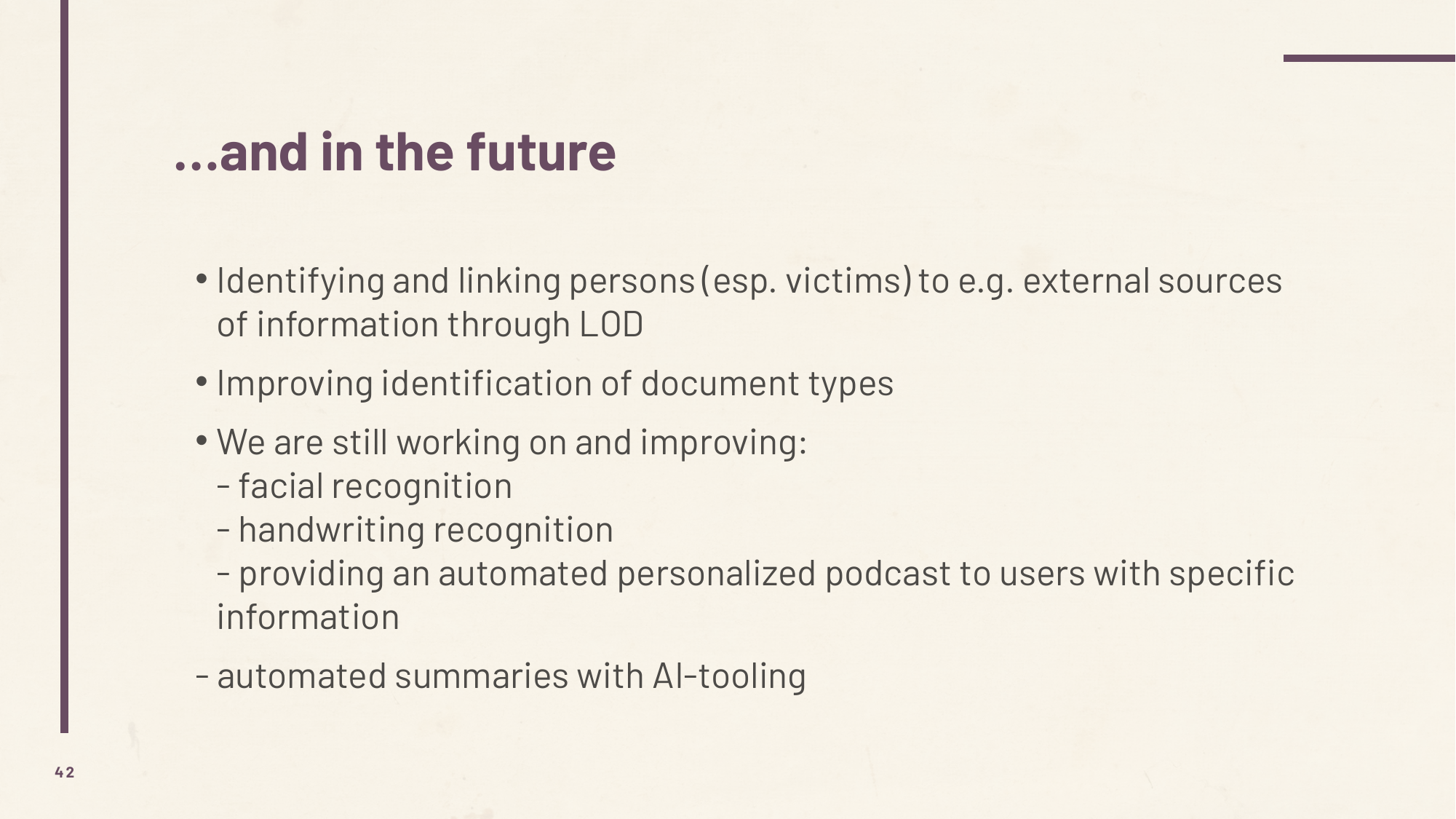

# …and in the future
Identifying and linking persons (esp. victims) to e.g. external sources of information through LOD
Improving identification of document types
We are still working on and improving:
- facial recognition
- handwriting recognition
- providing an automated personalized podcast to users with specific information
- automated summaries with AI-tooling

42